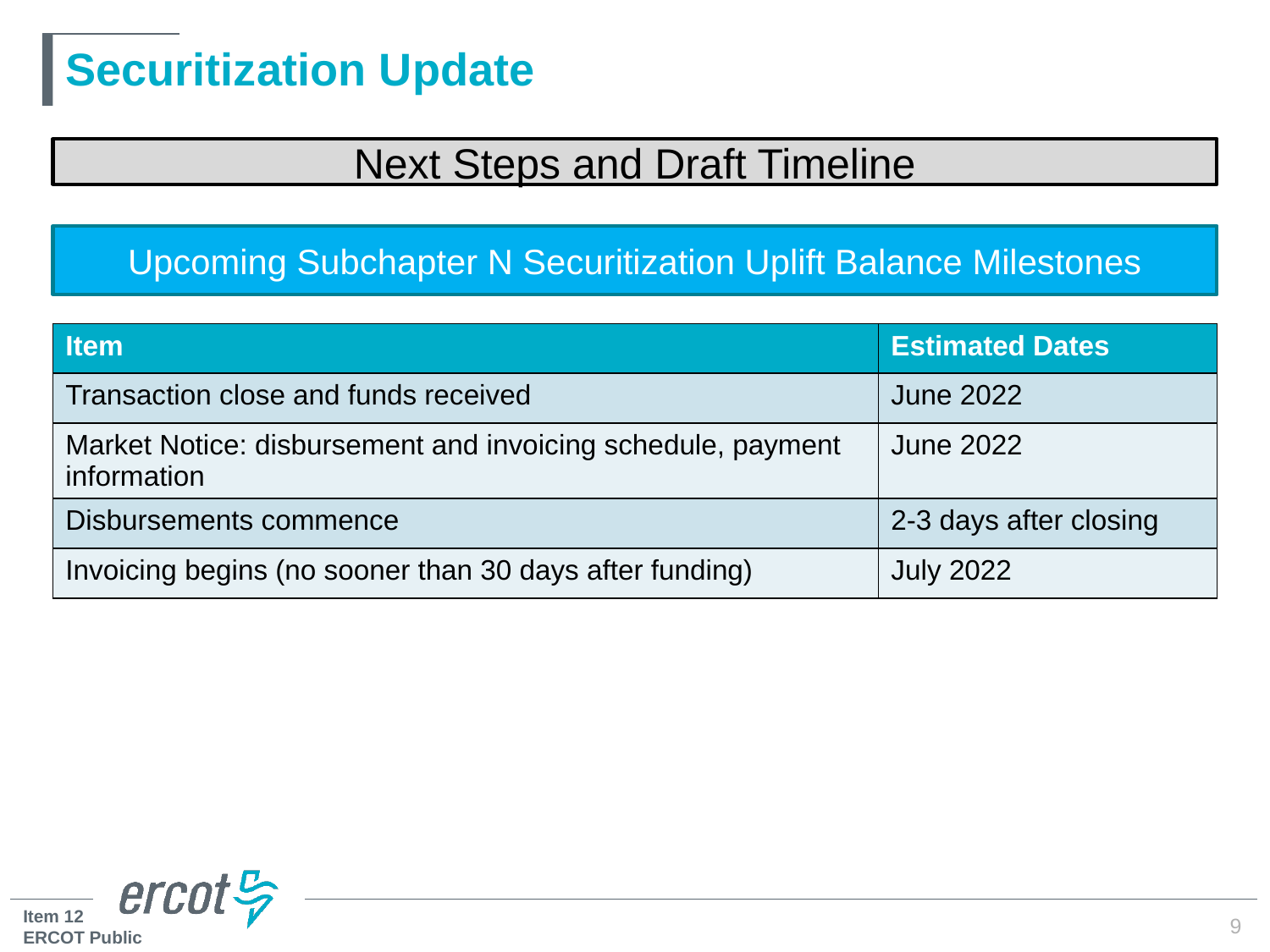

# Securitization Update
Next Steps and Draft Timeline
Upcoming Subchapter N Securitization Uplift Balance Milestones
| Item | Estimated Dates |
| --- | --- |
| Transaction close and funds received | June 2022 |
| Market Notice: disbursement and invoicing schedule, payment information | June 2022 |
| Disbursements commence | 2-3 days after closing |
| Invoicing begins (no sooner than 30 days after funding) | July 2022 |
9